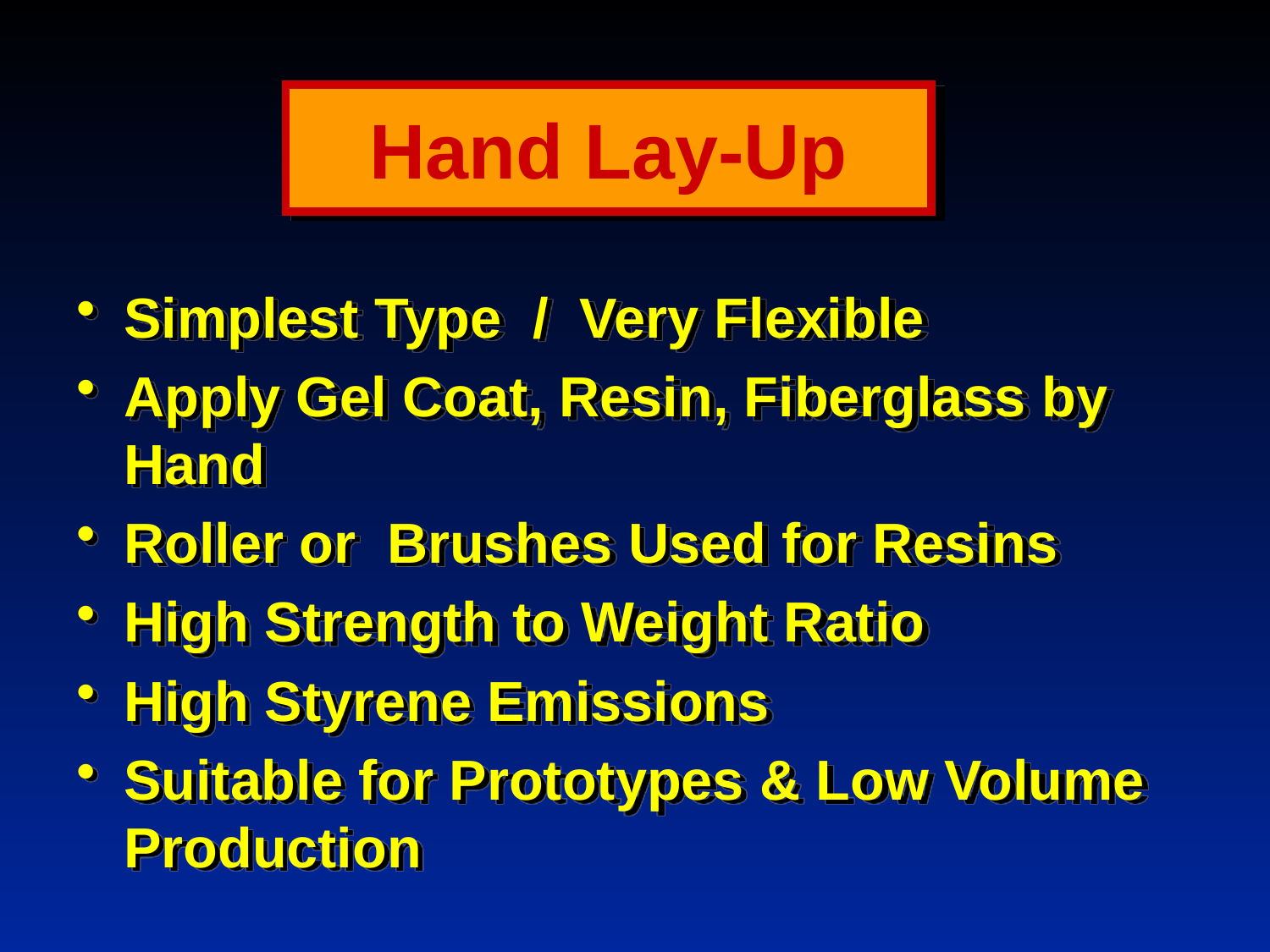

# Hand Lay-Up
Simplest Type  /  Very Flexible
Apply Gel Coat, Resin, Fiberglass by Hand
Roller or  Brushes Used for Resins
High Strength to Weight Ratio
High Styrene Emissions
Suitable for Prototypes & Low Volume Production